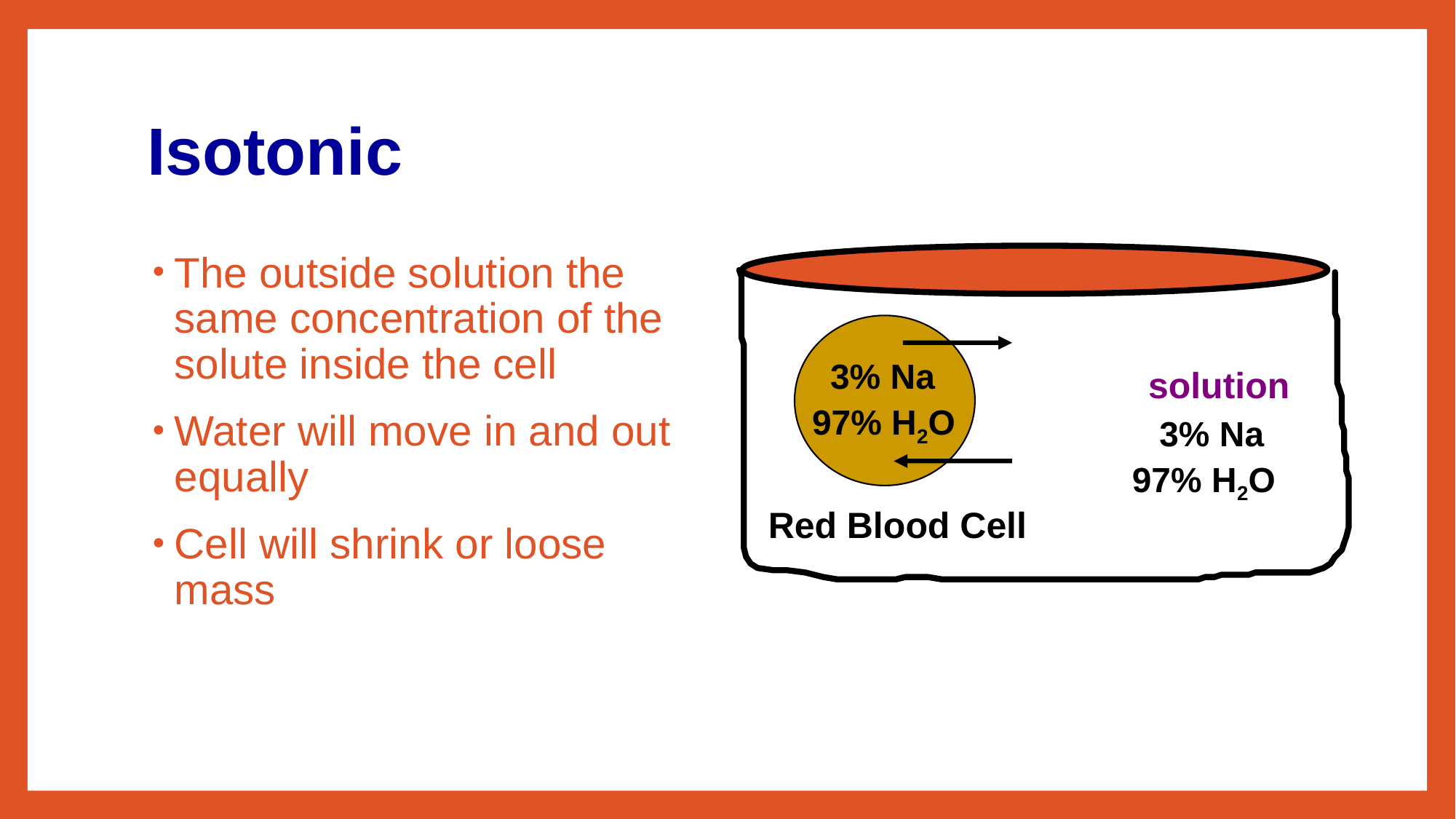

# Isotonic
The outside solution the same concentration of the solute inside the cell
Water will move in and out equally
Cell will shrink or loose mass

solution
3% Na
97% H2O

3% Na
97% H2O
Red Blood Cell